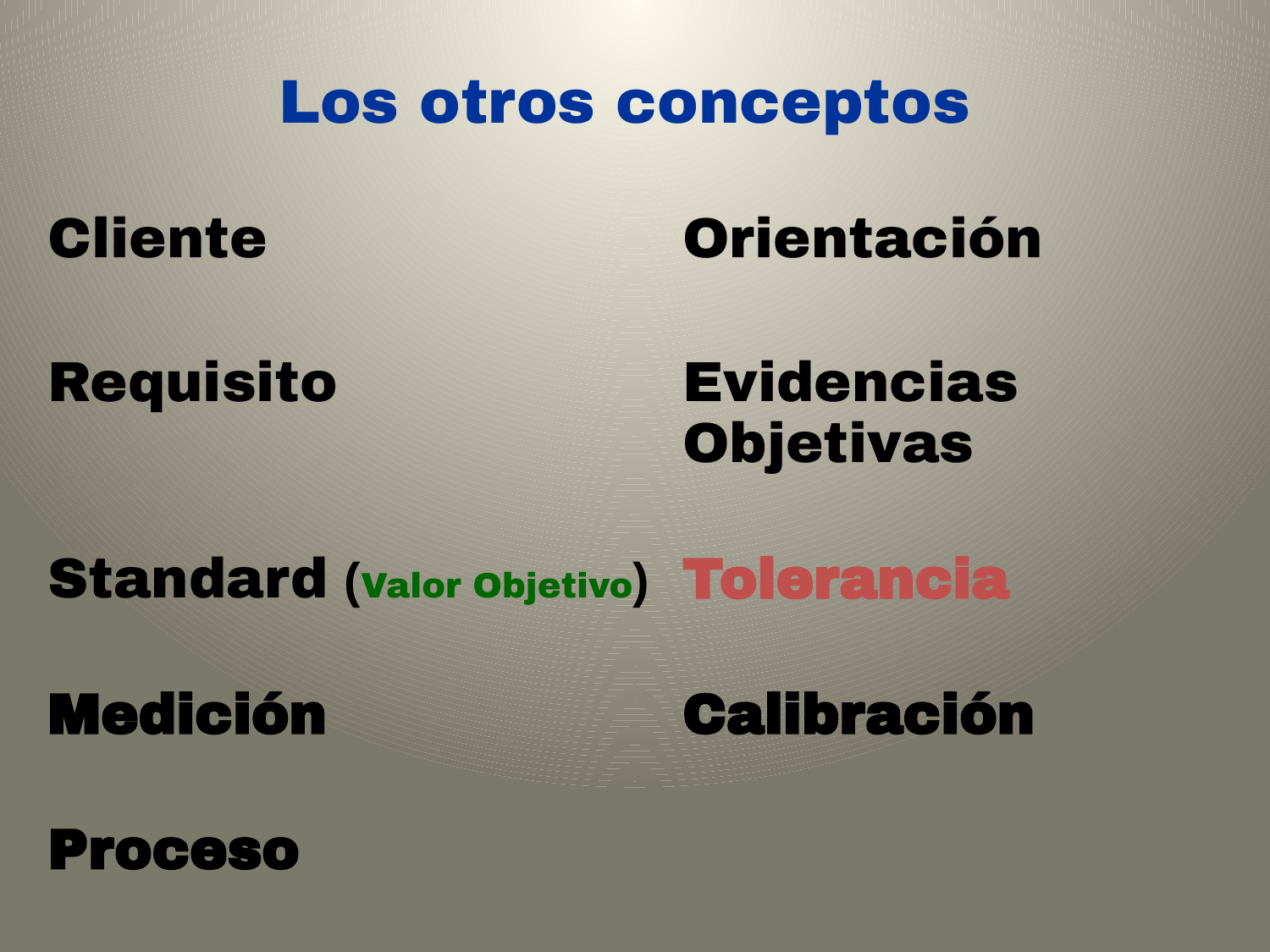

Los otros conceptos
Cliente				Orientación

Requisito			Evidencias 							Objetivas

Standard (Valor Objetivo)	Tolerancia

Medición			Calibración

Proceso